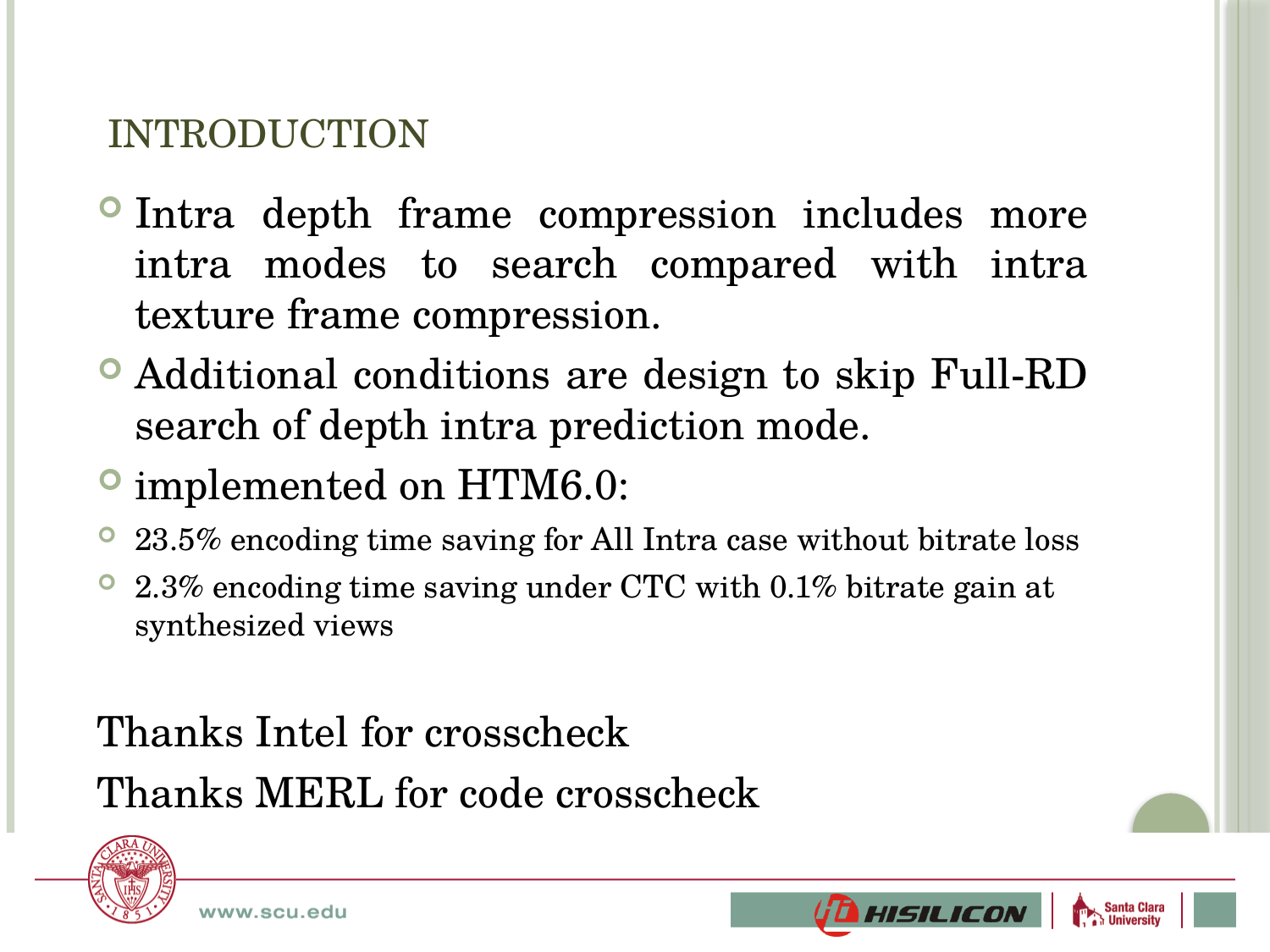

# Introduction
Intra depth frame compression includes more intra modes to search compared with intra texture frame compression.
Additional conditions are design to skip Full-RD search of depth intra prediction mode.
implemented on HTM6.0:
23.5% encoding time saving for All Intra case without bitrate loss
2.3% encoding time saving under CTC with 0.1% bitrate gain at synthesized views

Thanks Intel for crosscheck
Thanks MERL for code crosscheck